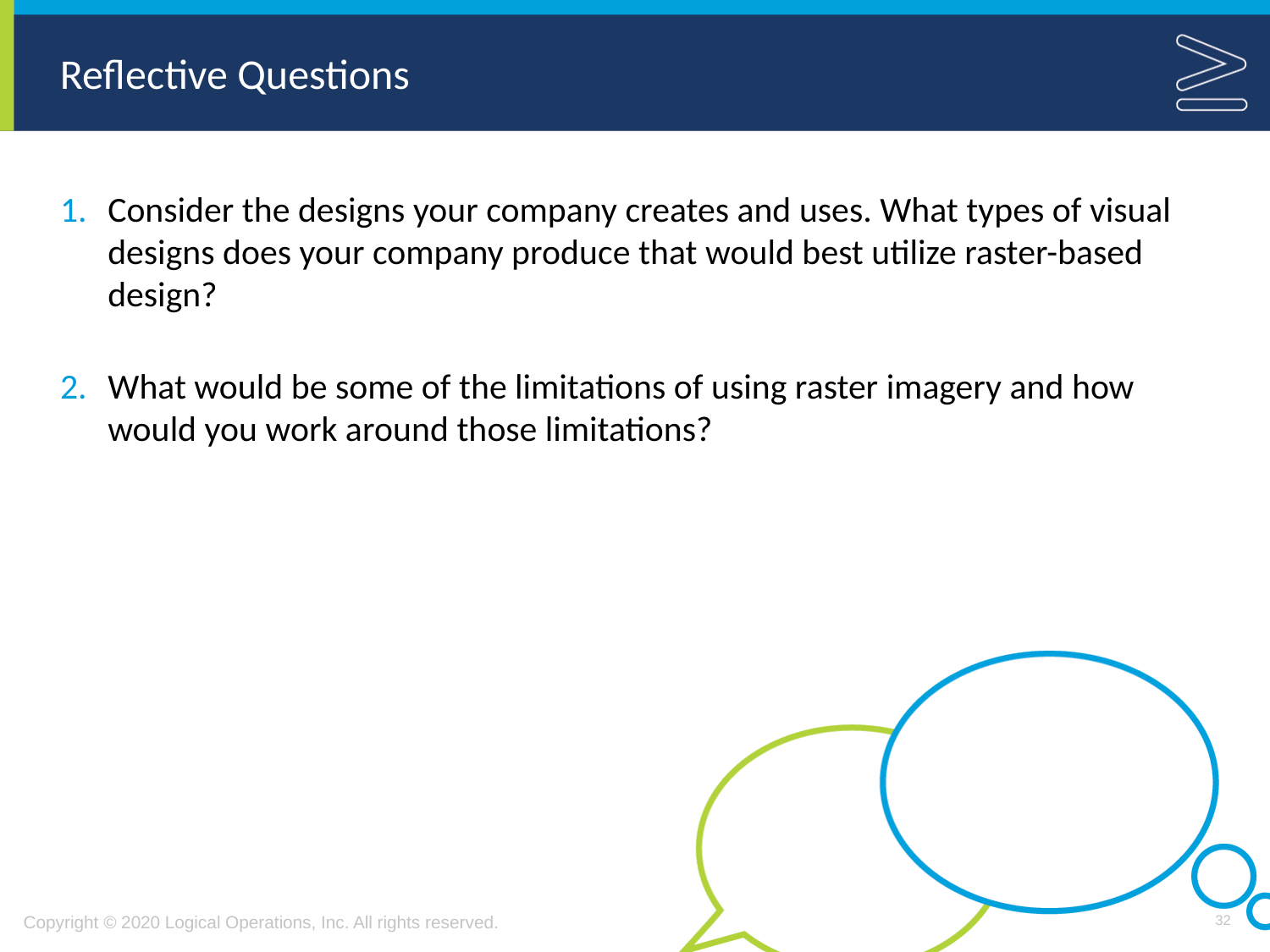

Consider the designs your company creates and uses. What types of visual designs does your company produce that would best utilize raster-based design?
What would be some of the limitations of using raster imagery and how would you work around those limitations?
32